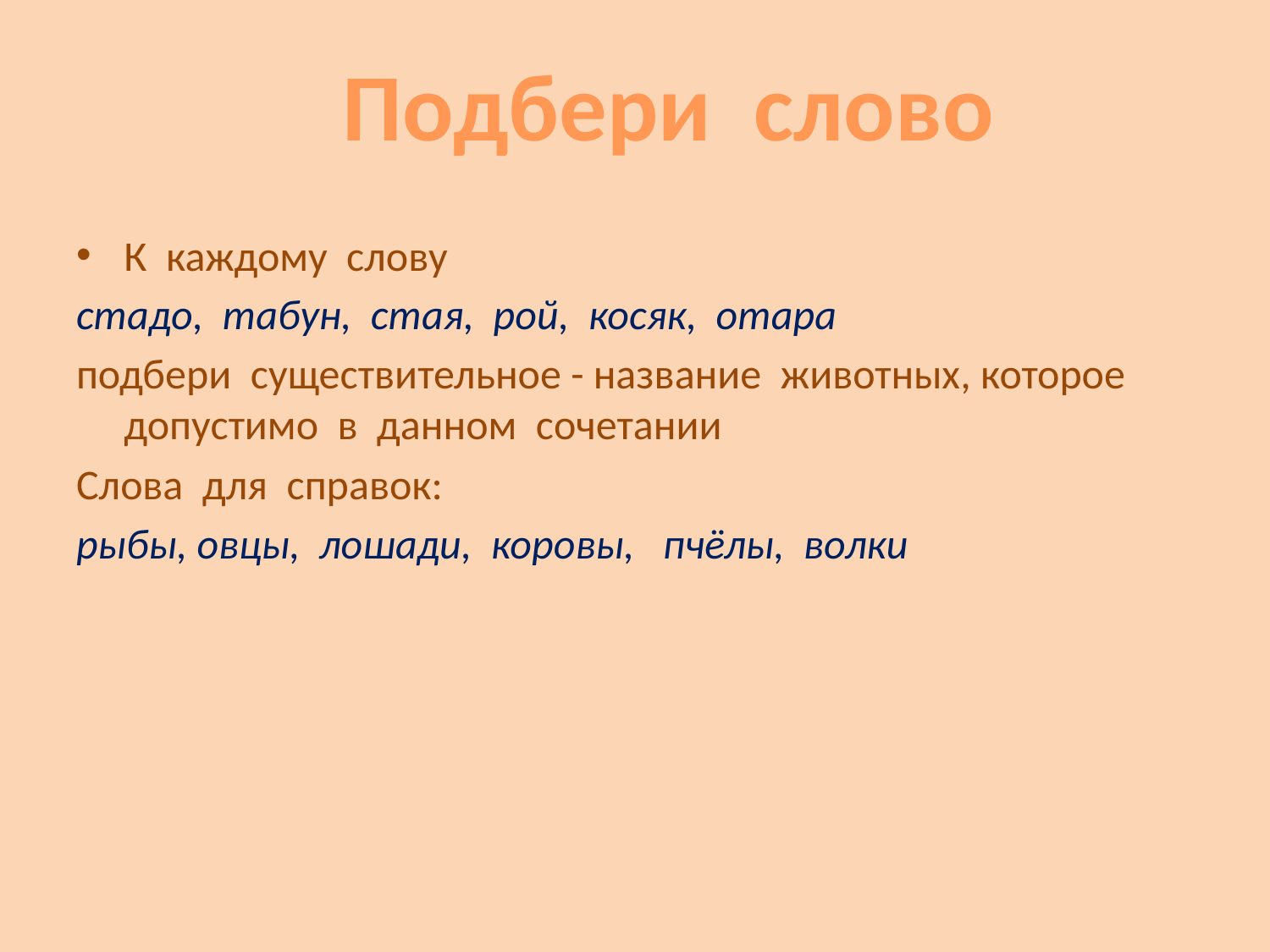

#
Подбери  слово
К  каждому  слову
стадо,  табун,  стая,  рой,  косяк,  отара
подбери  существительное - название  животных, которое допустимо  в  данном  сочетании
Слова  для  справок:
рыбы, овцы,  лошади,  коровы,   пчёлы,  волки